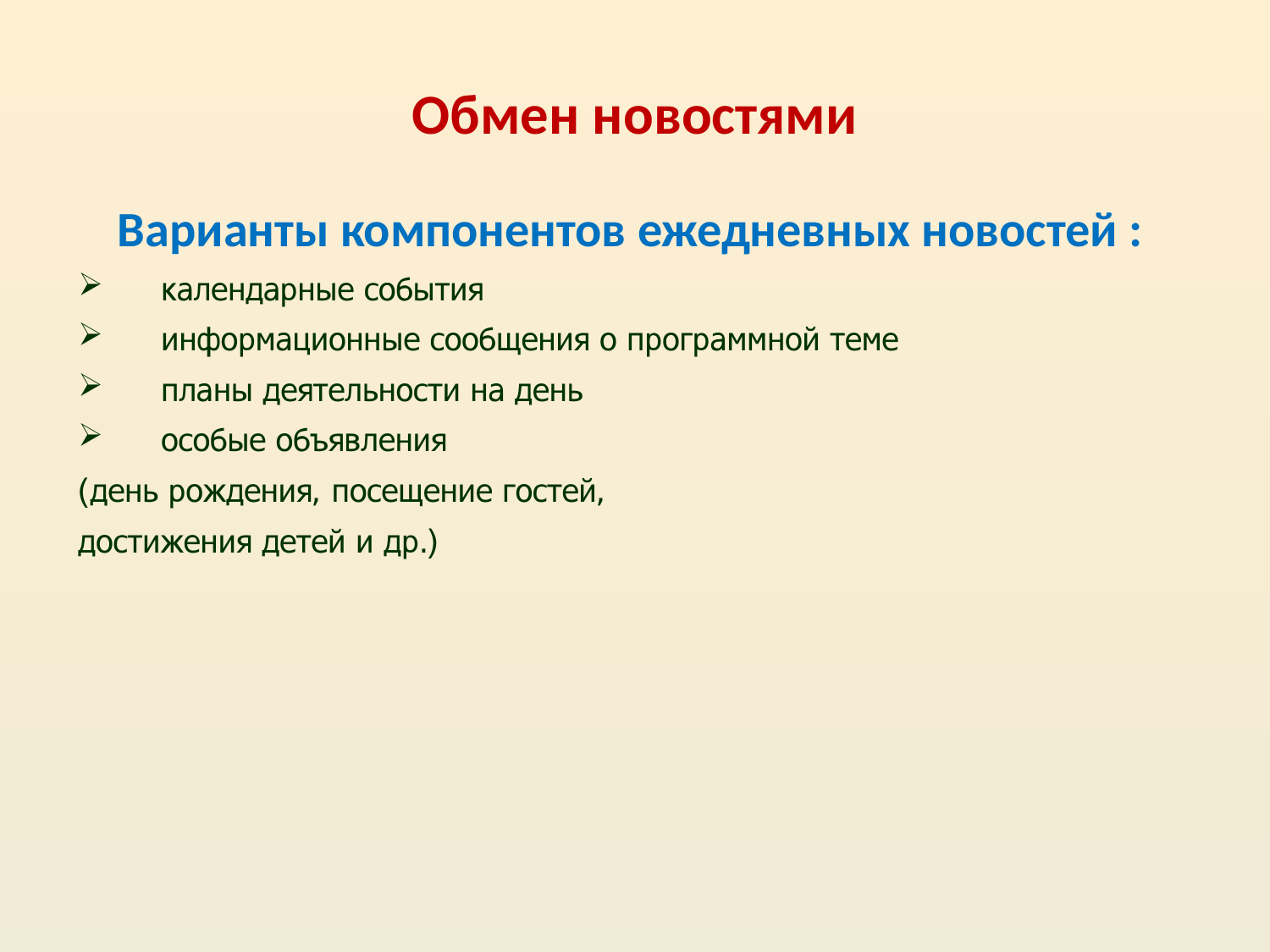

# Обмен новостями
   Варианты компонентов ежедневных новостей :
календарные события
информационные сообщения о программной теме
планы деятельности на день
особые объявления
(день рождения, посещение гостей,
достижения детей и др.)